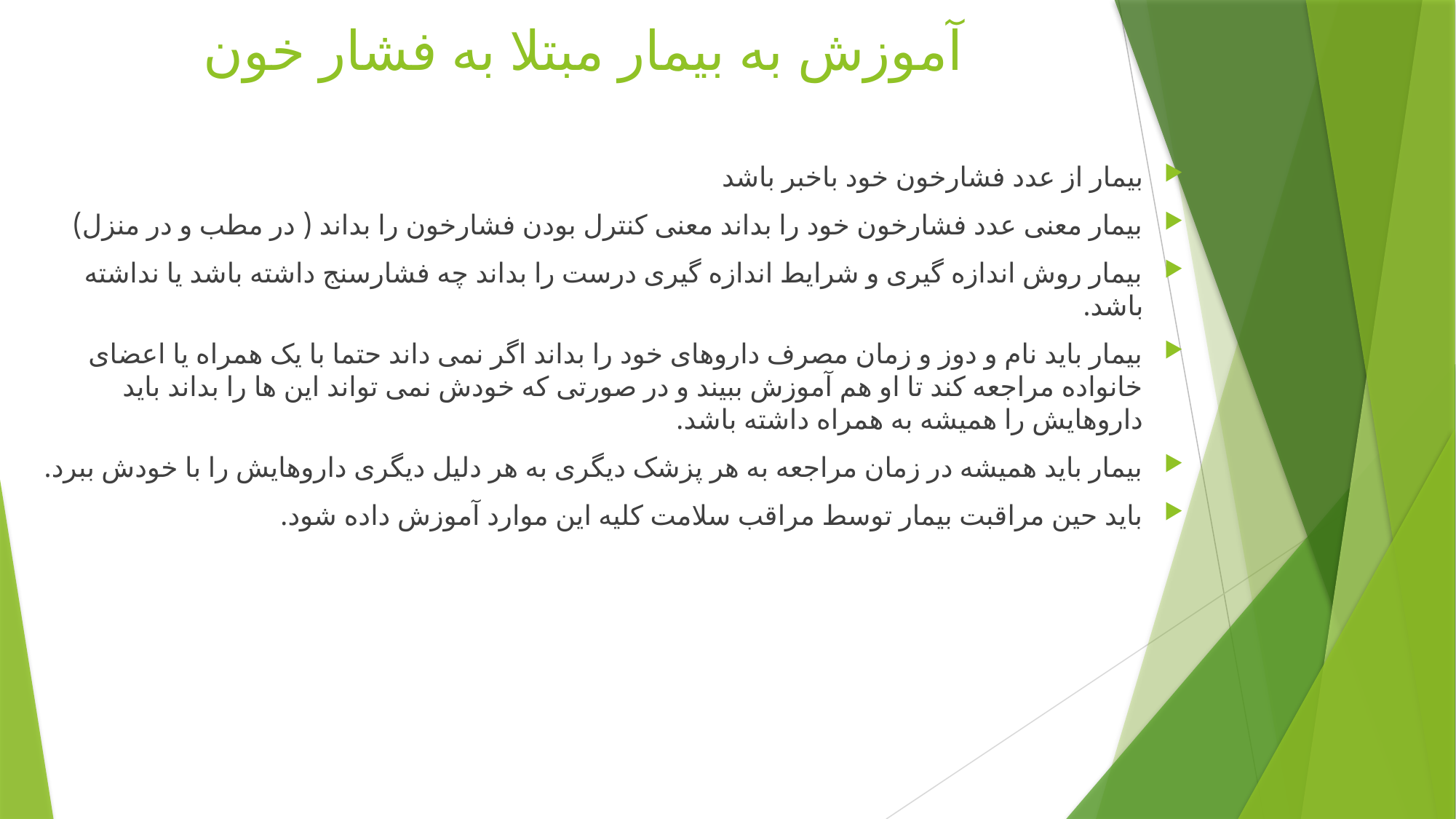

# آموزش به بیمار مبتلا به فشار خون
بیمار از عدد فشارخون خود باخبر باشد
بیمار معنی عدد فشارخون خود را بداند معنی کنترل بودن فشارخون را بداند ( در مطب و در منزل)
بیمار روش اندازه گیری و شرایط اندازه گیری درست را بداند چه فشارسنج داشته باشد یا نداشته باشد.
بیمار باید نام و دوز و زمان مصرف داروهای خود را بداند اگر نمی داند حتما با یک همراه یا اعضای خانواده مراجعه کند تا او هم آموزش ببیند و در صورتی که خودش نمی تواند این ها را بداند باید داروهایش را همیشه به همراه داشته باشد.
بیمار باید همیشه در زمان مراجعه به هر پزشک دیگری به هر دلیل دیگری داروهایش را با خودش ببرد.
باید حین مراقبت بیمار توسط مراقب سلامت کلیه این موارد آموزش داده شود.